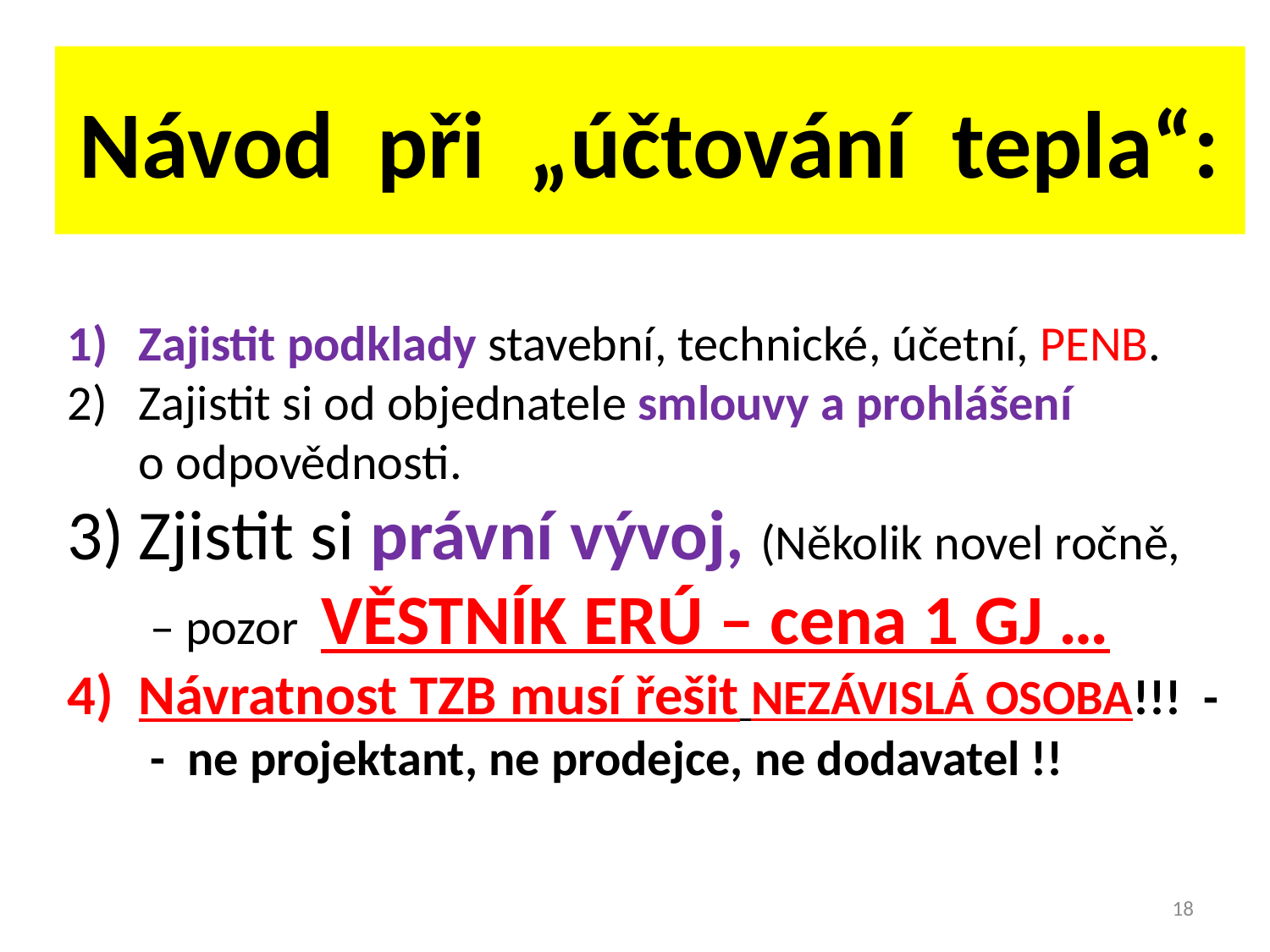

# Návod  při  „účtování  tepla“:

Zajistit podklady stavební, technické, účetní, PENB.
Zajistit si od objednatele smlouvy a prohlášení
o odpovědnosti.
Zjistit si právní vývoj, (Několik novel ročně,
	 – pozor  VĚSTNÍK ERÚ – cena 1 GJ …
Návratnost TZB musí řešit NEZÁVISLÁ OSOBA!!!  -   -  ne projektant, ne prodejce, ne dodavatel !!
18